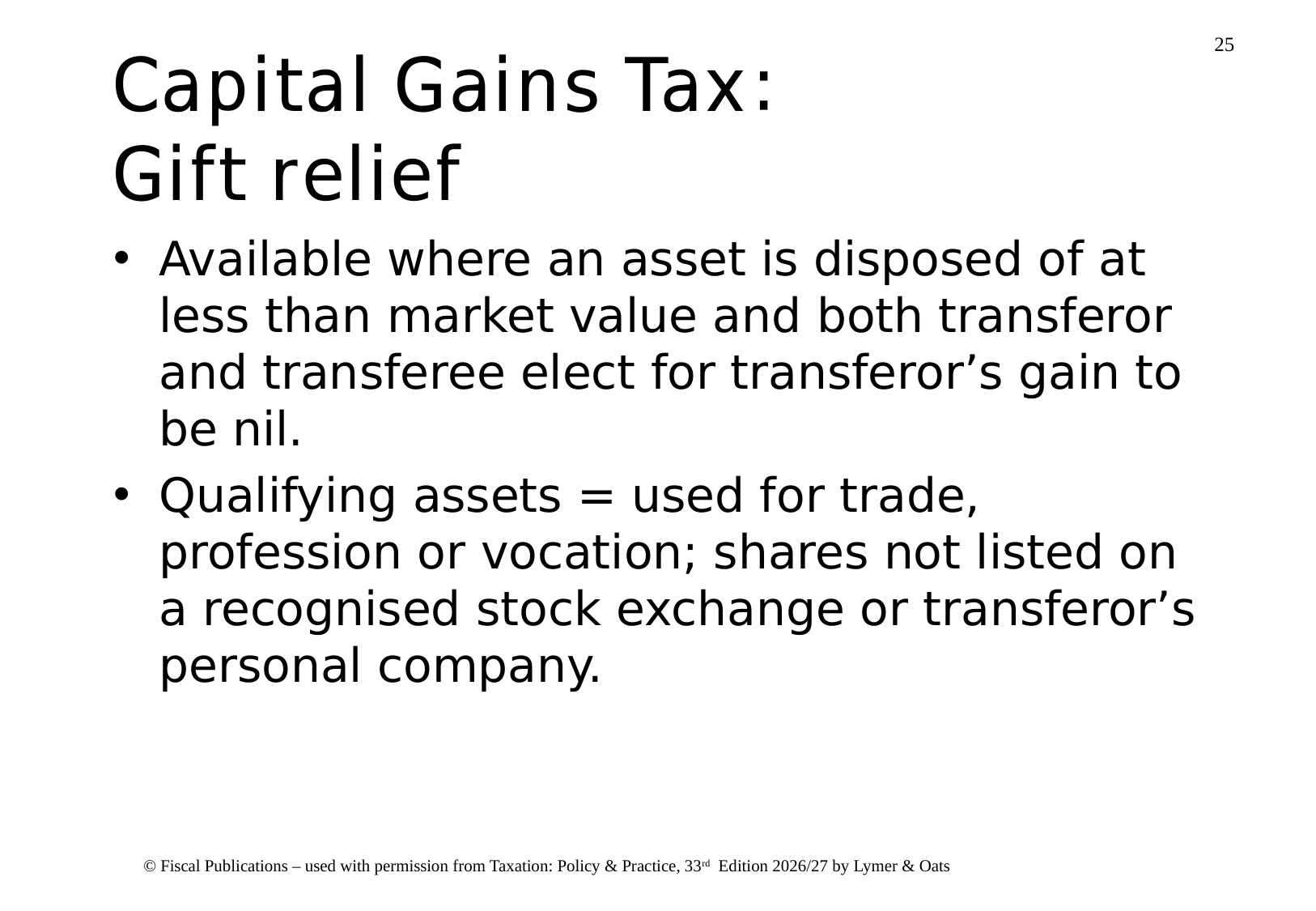

# Capital Gains Tax: Gift relief
Available where an asset is disposed of at less than market value and both transferor and transferee elect for transferor’s gain to be nil.
Qualifying assets = used for trade, profession or vocation; shares not listed on a recognised stock exchange or transferor’s personal company.